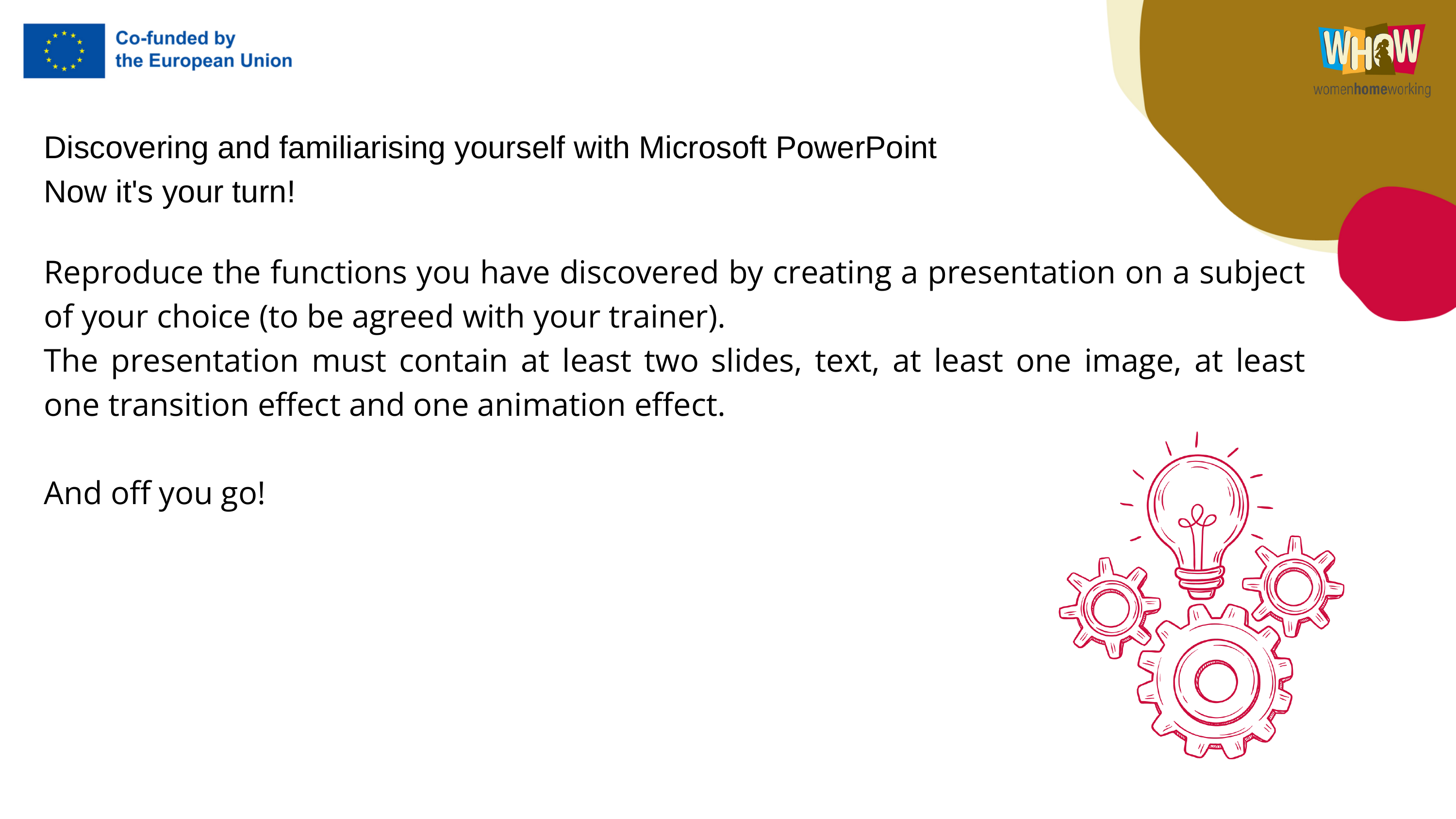

Discovering and familiarising yourself with Microsoft PowerPoint
Now it's your turn!
Reproduce the functions you have discovered by creating a presentation on a subject of your choice (to be agreed with your trainer).
The presentation must contain at least two slides, text, at least one image, at least one transition effect and one animation effect.

And off you go!